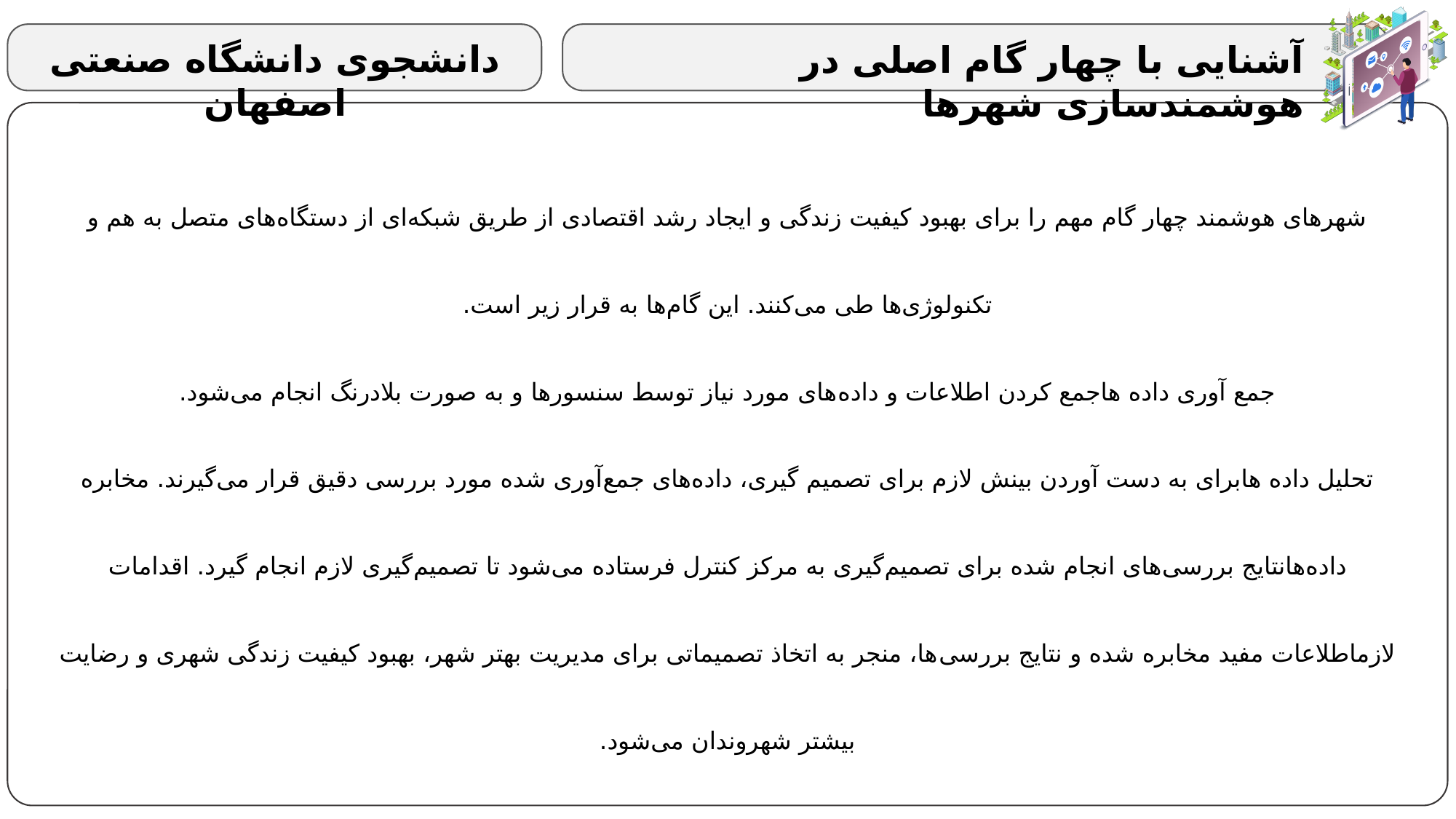

دانشجوی دانشگاه صنعتی اصفهان
آشنایی با چهار گام اصلی در هوشمندسازی شهرها
شهرهای هوشمند چهار گام مهم را برای بهبود کیفیت زندگی و ایجاد رشد اقتصادی از طریق شبکه‌ای از دستگاه‌های متصل به هم و تکنولوژی‌ها طی می‌کنند. این گام‌ها به قرار زیر است.
جمع آوری داده هاجمع کردن اطلاعات و داده‌های مورد نیاز توسط سنسورها و به صورت بلادرنگ انجام می‌شود.
تحلیل داده هابرای به دست آوردن بینش لازم برای تصمیم گیری، داده‌های جمع‌آوری شده مورد بررسی دقیق قرار می‌گیرند. مخابره داده‌هانتایج بررسی‌های انجام شده برای تصمیم‌گیری به مرکز کنترل فرستاده می‌شود تا تصمیم‌گیری لازم انجام گیرد. اقدامات لازماطلاعات مفید مخابره شده و نتایج بررسی‌ها، منجر به اتخاذ تصمیماتی برای مدیریت بهتر شهر، بهبود کیفیت زندگی شهری و رضایت بیشتر شهروندان می‌شود.